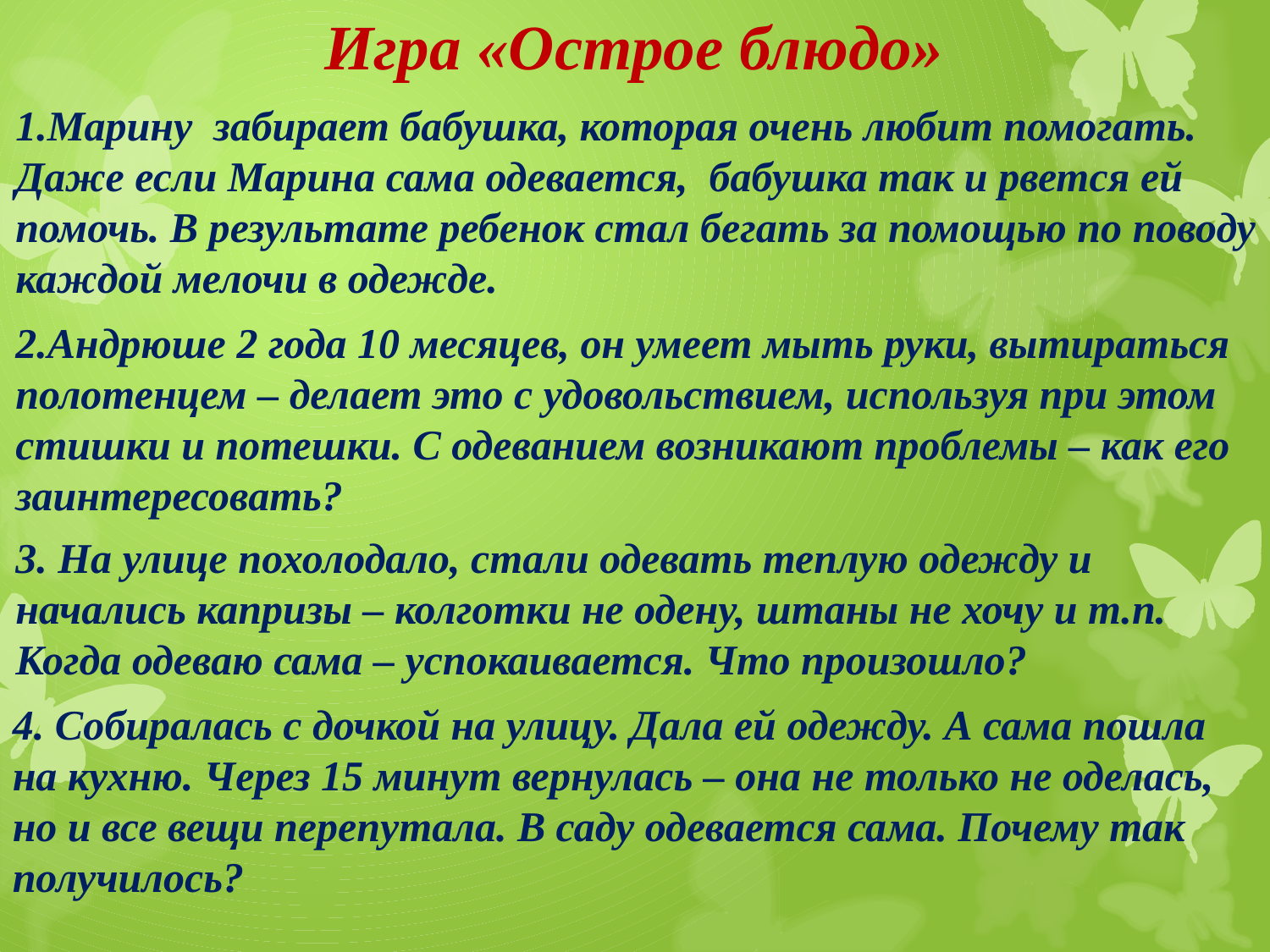

Игра «Острое блюдо»

1.Марину  забирает бабушка, которая очень любит помогать. Даже если Марина сама одевается,  бабушка так и рвется ей помочь. В результате ребенок стал бегать за помощью по поводу каждой мелочи в одежде.
2.Андрюше 2 года 10 месяцев, он умеет мыть руки, вытираться полотенцем – делает это с удовольствием, используя при этом стишки и потешки. С одеванием возникают проблемы – как его заинтересовать?
3. На улице похолодало, стали одевать теплую одежду и начались капризы – колготки не одену, штаны не хочу и т.п. Когда одеваю сама – успокаивается. Что произошло?
4. Собиралась с дочкой на улицу. Дала ей одежду. А сама пошла на кухню. Через 15 минут вернулась – она не только не оделась, но и все вещи перепутала. В саду одевается сама. Почему так получилось?